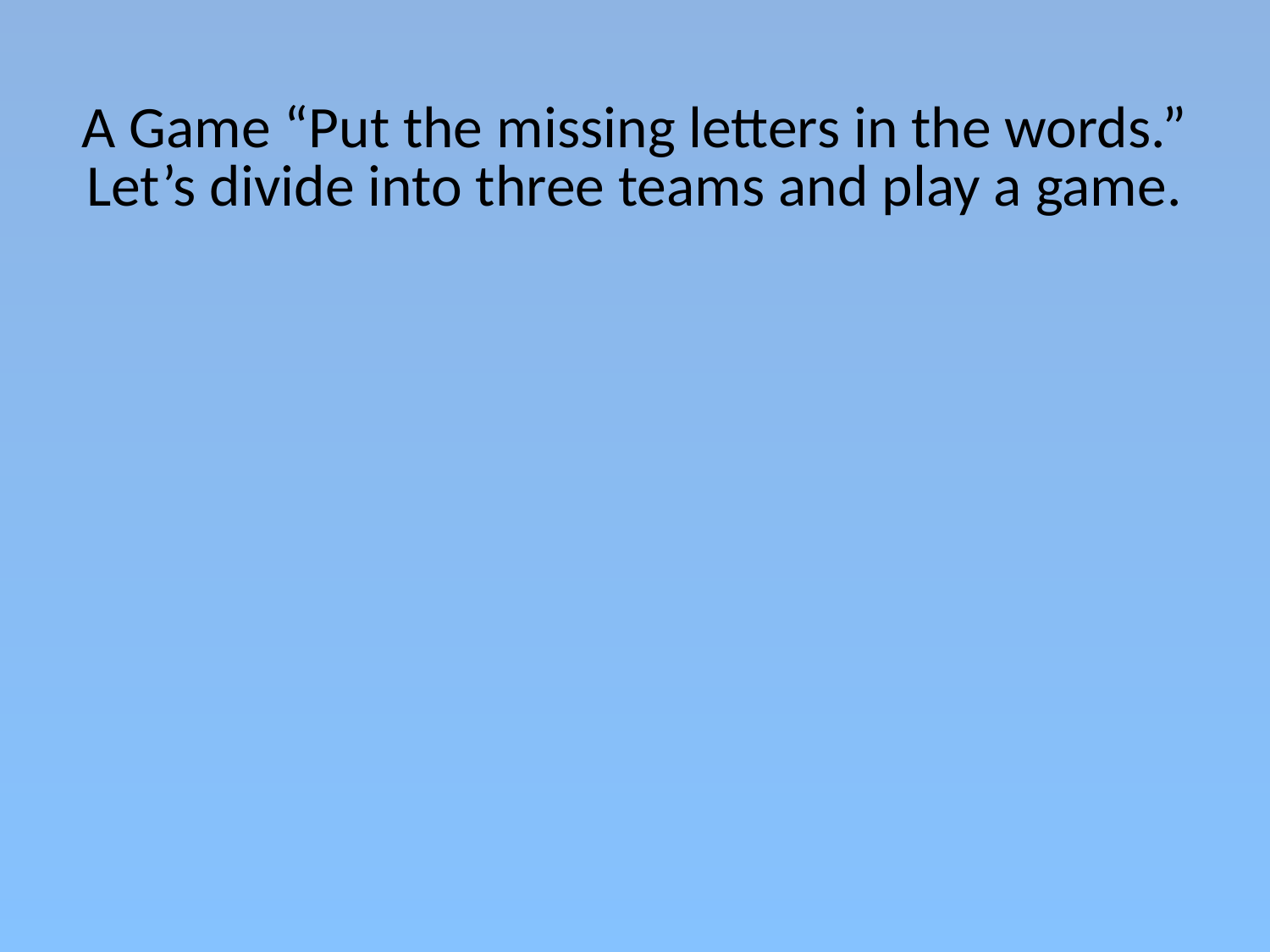

# A Game “Put the missing letters in the words.” Let’s divide into three teams and play a game.